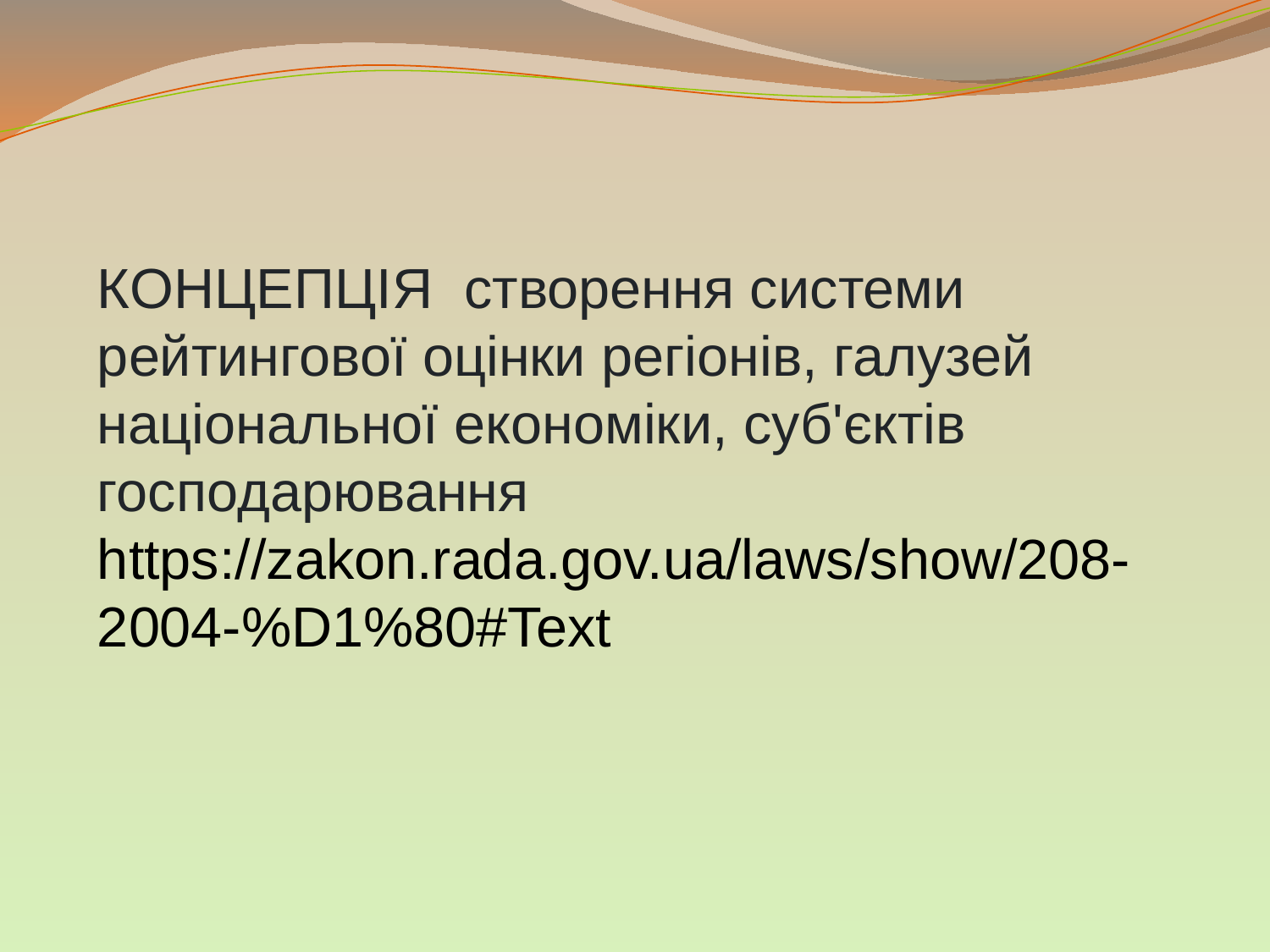

КОНЦЕПЦІЯ  створення системи рейтингової оцінки регіонів, галузей національної економіки, суб'єктів господарювання https://zakon.rada.gov.ua/laws/show/208-2004-%D1%80#Text